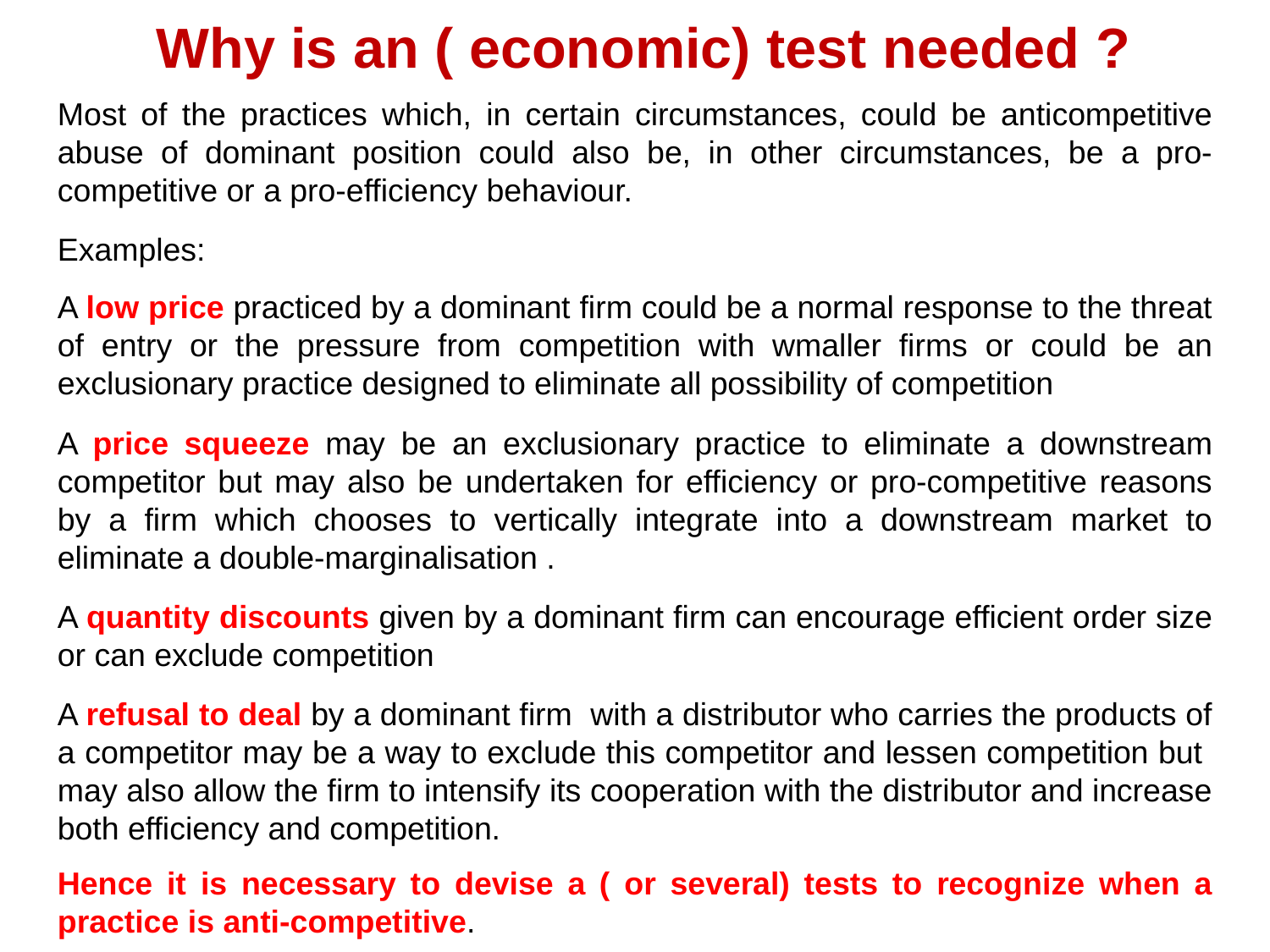

# Why is an ( economic) test needed ?
Most of the practices which, in certain circumstances, could be anticompetitive abuse of dominant position could also be, in other circumstances, be a pro-competitive or a pro-efficiency behaviour.

Examples:

A low price practiced by a dominant firm could be a normal response to the threat of entry or the pressure from competition with wmaller firms or could be an exclusionary practice designed to eliminate all possibility of competition

A price squeeze may be an exclusionary practice to eliminate a downstream competitor but may also be undertaken for efficiency or pro-competitive reasons by a firm which chooses to vertically integrate into a downstream market to eliminate a double-marginalisation .

A quantity discounts given by a dominant firm can encourage efficient order size or can exclude competition

A refusal to deal by a dominant firm  with a distributor who carries the products of a competitor may be a way to exclude this competitor and lessen competition but  may also allow the firm to intensify its cooperation with the distributor and increase both efficiency and competition.

Hence it is necessary to devise a ( or several) tests to recognize when a practice is anti-competitive.